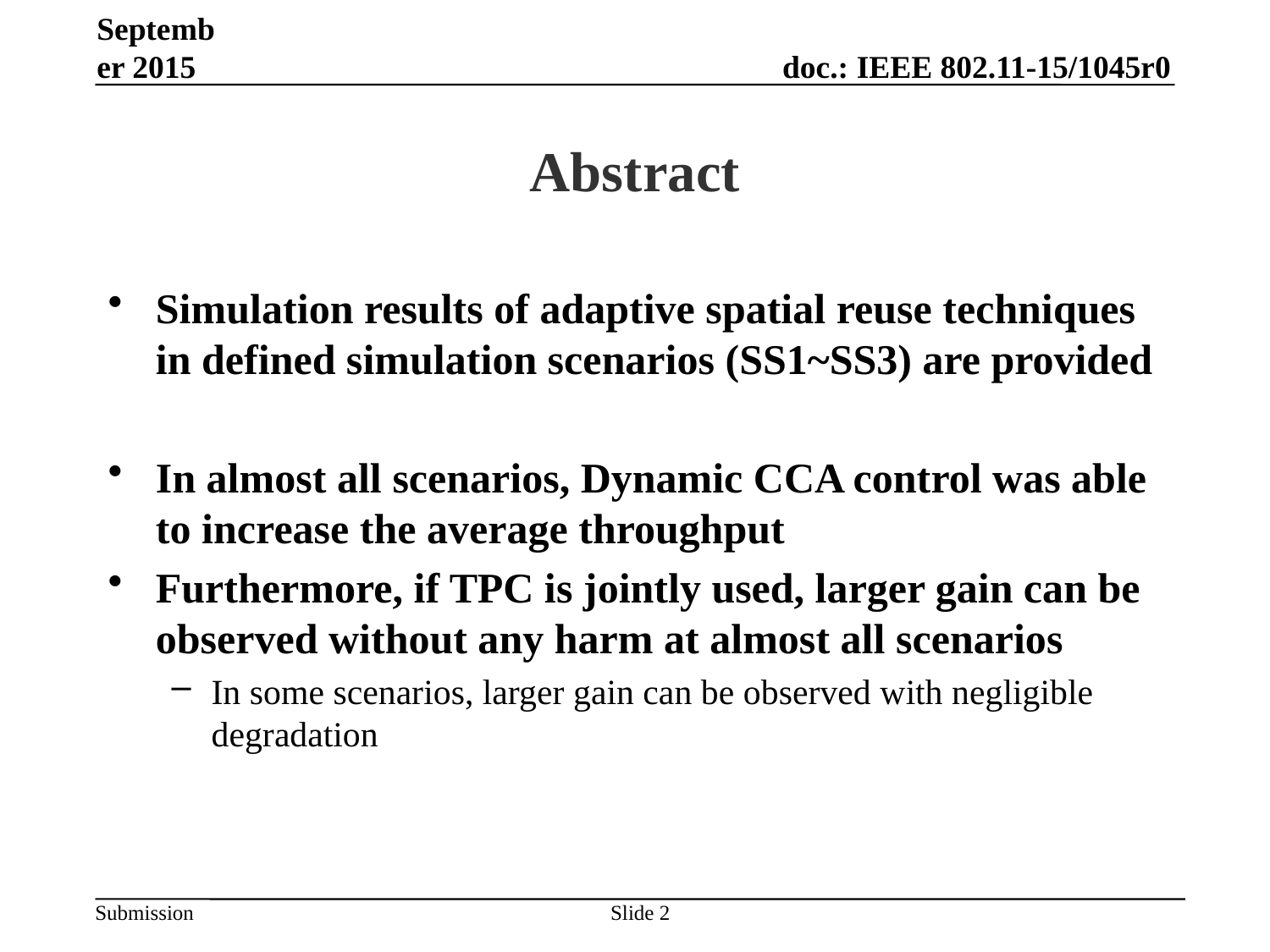

September 2015
# Abstract
Simulation results of adaptive spatial reuse techniques in defined simulation scenarios (SS1~SS3) are provided

In almost all scenarios, Dynamic CCA control was able to increase the average throughput
Furthermore, if TPC is jointly used, larger gain can be observed without any harm at almost all scenarios
In some scenarios, larger gain can be observed with negligible degradation
Slide 2
Takeshi Itagaki, Sony Corporation